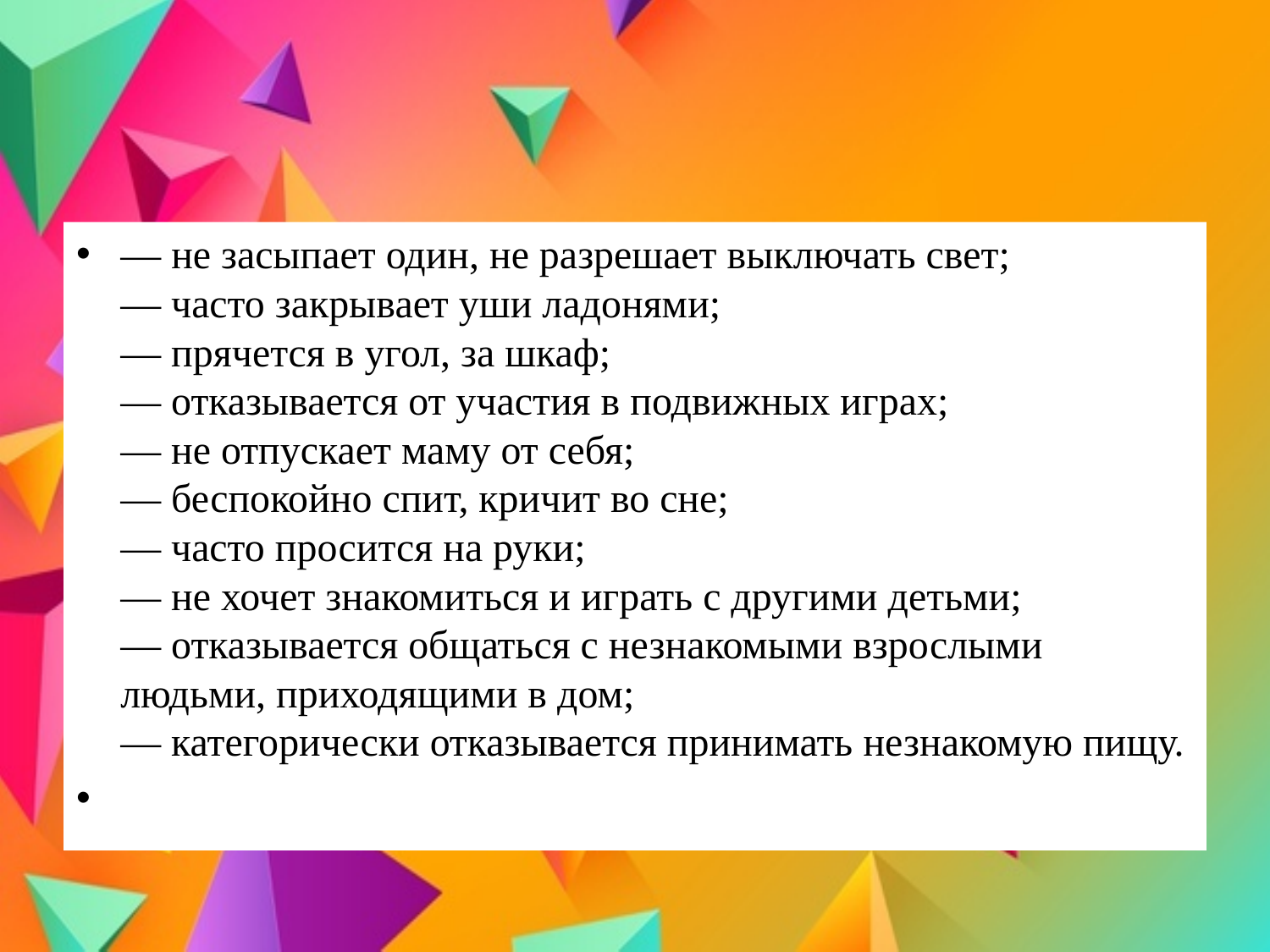

#
— не засыпает один, не разрешает выключать свет; 
— часто закрывает уши ладонями; 
— прячется в угол, за шкаф; 
— отказывается от участия в подвижных играх; 
— не отпускает маму от себя; 
— беспокойно спит, кричит во сне; 
— часто просится на руки; 
— не хочет знакомиться и играть с другими детьми; 
— отказывается общаться с незнакомыми взрослыми людьми, приходящими в дом; 
— категорически отказывается принимать незнакомую пищу.